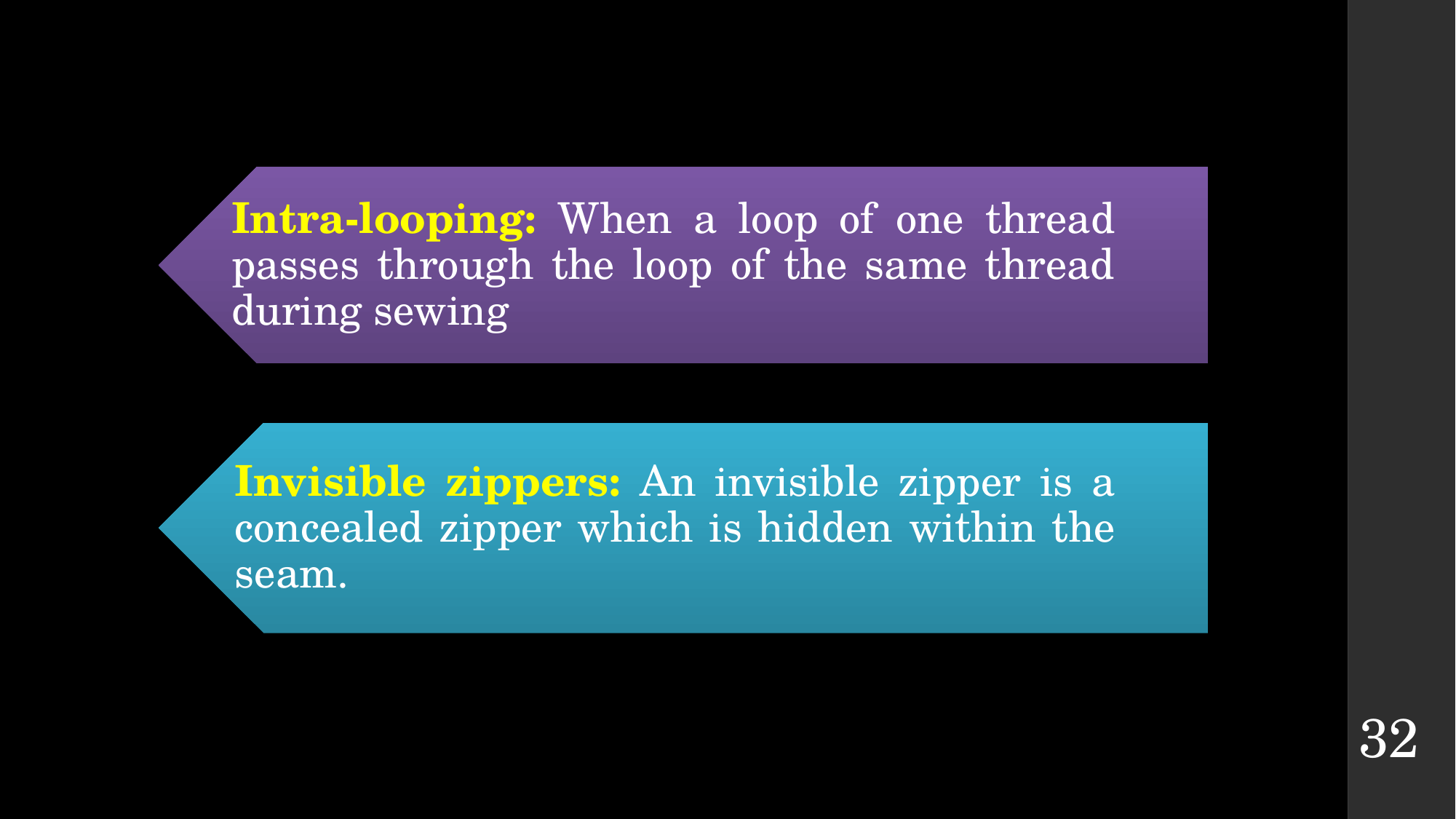

Intra-looping: When a loop of one thread passes through the loop of the same thread during sewing
Invisible zippers: An invisible zipper is a concealed zipper which is hidden within the seam.
32